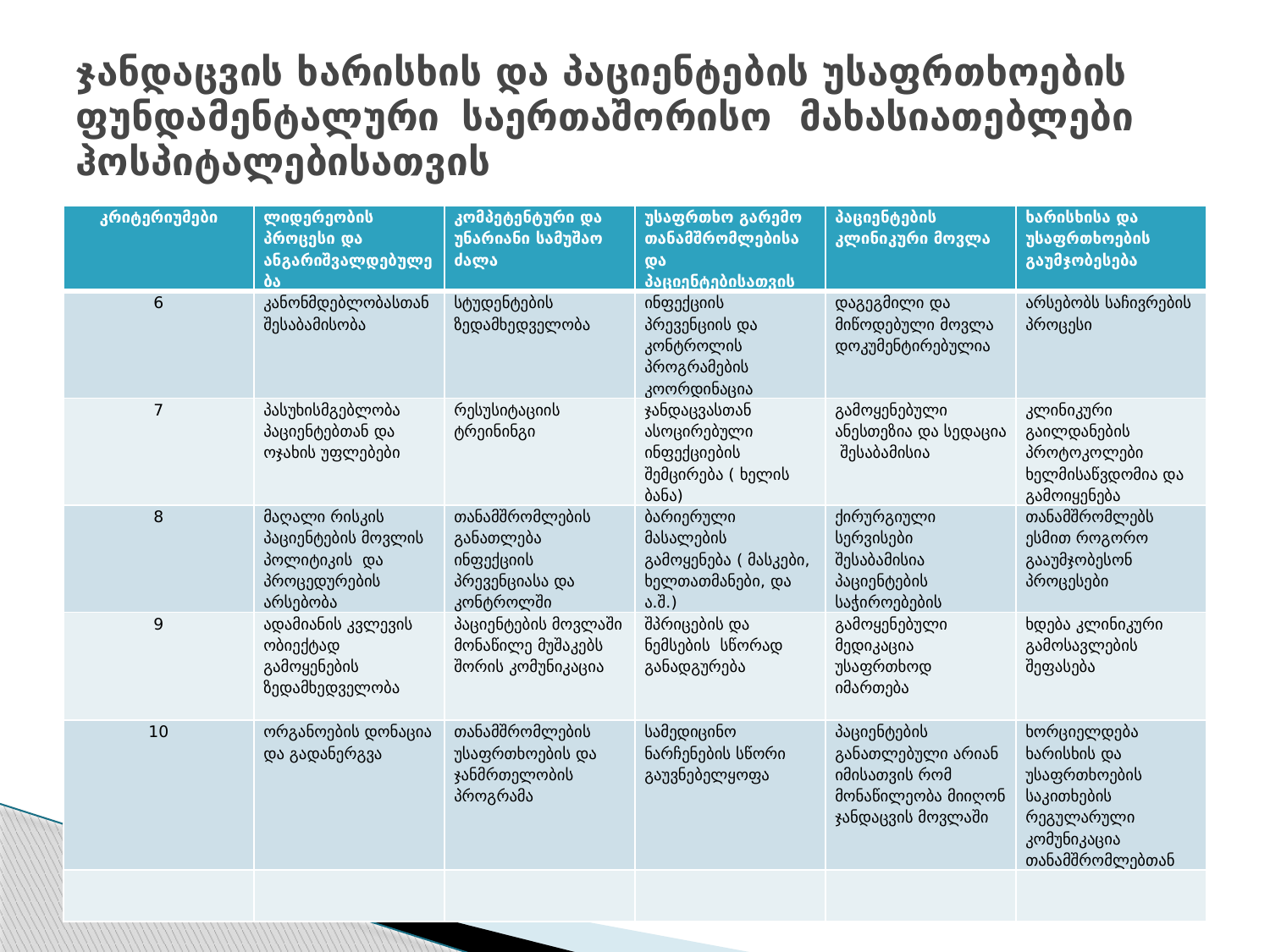

# ჯანდაცვის ხარისხის და პაციენტების უსაფრთხოების ფუნდამენტალური  საერთაშორისო  მახასიათებლები ჰოსპიტალებისათვის
| კრიტერიუმები | ლიდერეობის პროცესი და ანგარიშვალდებულება | კომპეტენტური და უნარიანი სამუშაო ძალა | უსაფრთხო გარემო თანამშრომლებისა და პაციენტებისათვის | პაციენტების კლინიკური მოვლა | ხარისხისა და უსაფრთხოების გაუმჯობესება |
| --- | --- | --- | --- | --- | --- |
| 6 | კანონმდებლობასთან შესაბამისობა | სტუდენტების ზედამხედველობა | ინფექციის პრევენციის და კონტროლის პროგრამების კოორდინაცია | დაგეგმილი და მიწოდებული მოვლა დოკუმენტირებულია | არსებობს საჩივრების პროცესი |
| 7 | პასუხისმგებლობა პაციენტებთან და ოჯახის უფლებები | რესუსიტაციის ტრეინინგი | ჯანდაცვასთან ასოცირებული ინფექციების შემცირება ( ხელის ბანა) | გამოყენებული ანესთეზია და სედაცია შესაბამისია | კლინიკური გაილდანების პროტოკოლები ხელმისაწვდომია და გამოიყენება |
| 8 | მაღალი რისკის პაციენტების მოვლის პოლიტიკის და პროცედურების არსებობა | თანამშრომლების განათლება ინფექციის პრევენციასა და კონტროლში | ბარიერული მასალების გამოყენება ( მასკები, ხელთათმანები, და ა.შ.) | ქირურგიული სერვისები შესაბამისია პაციენტების საჭიროებების | თანამშრომლებს ესმით როგორო გააუმჯობესონ პროცესები |
| 9 | ადამიანის კვლევის ობიექტად გამოყენების ზედამხედველობა | პაციენტების მოვლაში მონაწილე მუშაკებს შორის კომუნიკაცია | შპრიცების და ნემსების სწორად განადგურება | გამოყენებული მედიკაცია უსაფრთხოდ იმართება | ხდება კლინიკური გამოსავლების შეფასება |
| 10 | ორგანოების დონაცია და გადანერგვა | თანამშრომლების უსაფრთხოების და ჯანმრთელობის პროგრამა | სამედიცინო ნარჩენების სწორი გაუვნებელყოფა | პაციენტების განათლებული არიან იმისათვის რომ მონაწილეობა მიიღონ ჯანდაცვის მოვლაში | ხორციელდება ხარისხის და უსაფრთხოების საკითხების რეგულარული კომუნიკაცია თანამშრომლებთან |
|  |  |  |  |  |  |